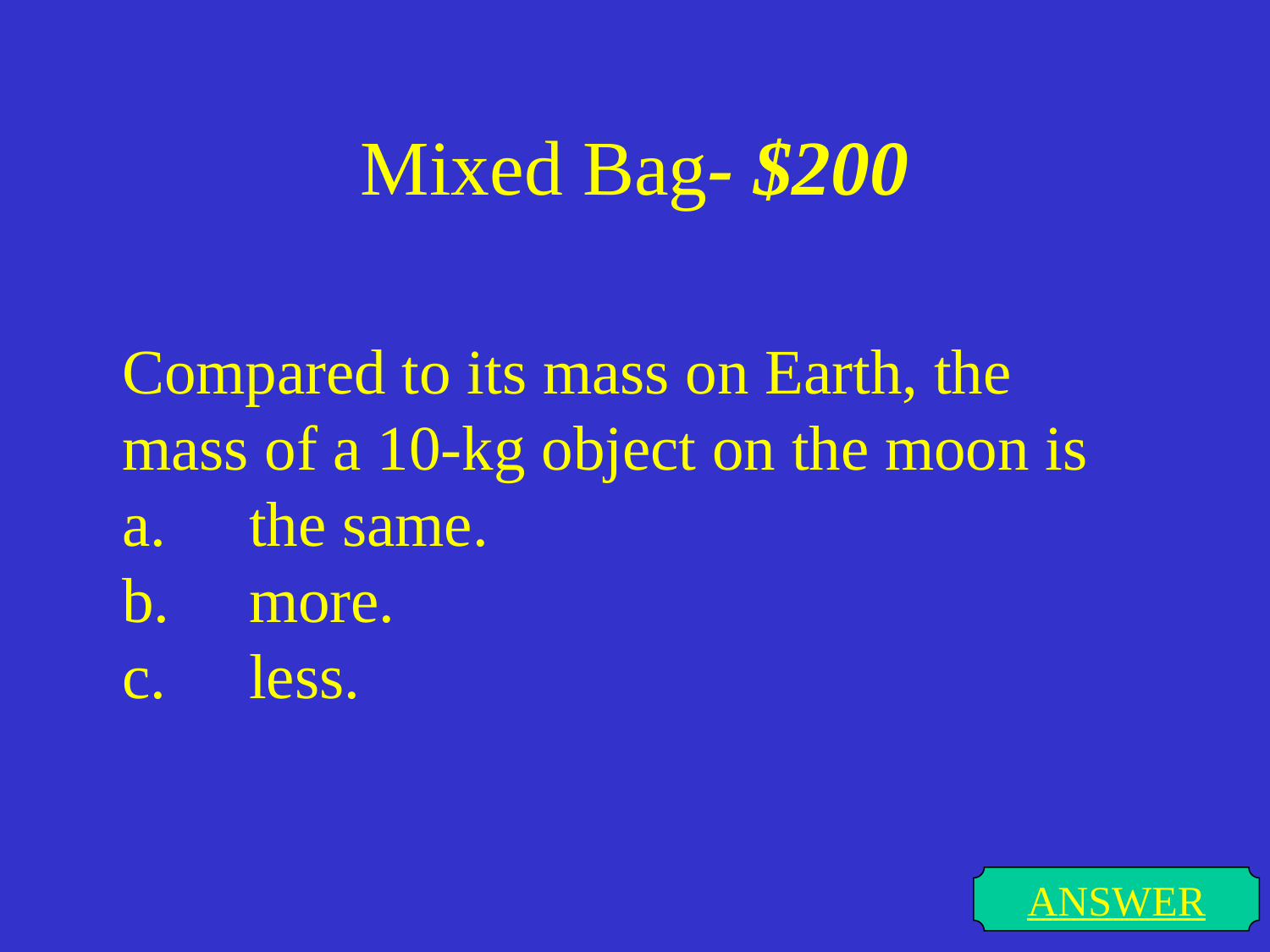

# Mixed Bag- $200
Compared to its mass on Earth, the mass of a 10-kg object on the moon is
a.	the same.
b.	more.
c.	less.

ANSWER